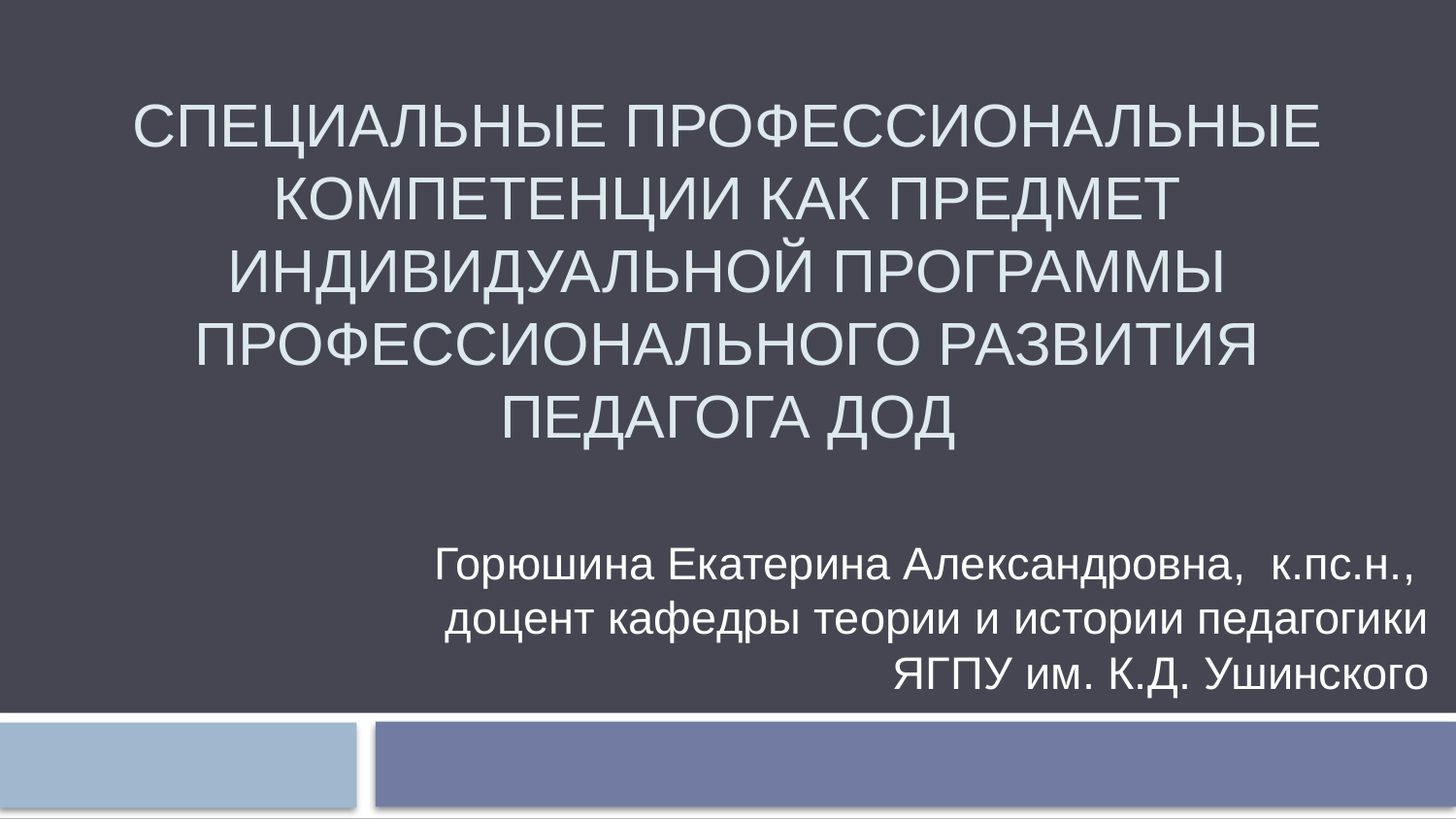

# Специальные профессиональные компетенции как предмет индивидуальной программы профессионального развития педагога ДОД
Горюшина Екатерина Александровна,  к.пс.н.,
доцент кафедры теории и истории педагогики ЯГПУ им. К.Д. Ушинского